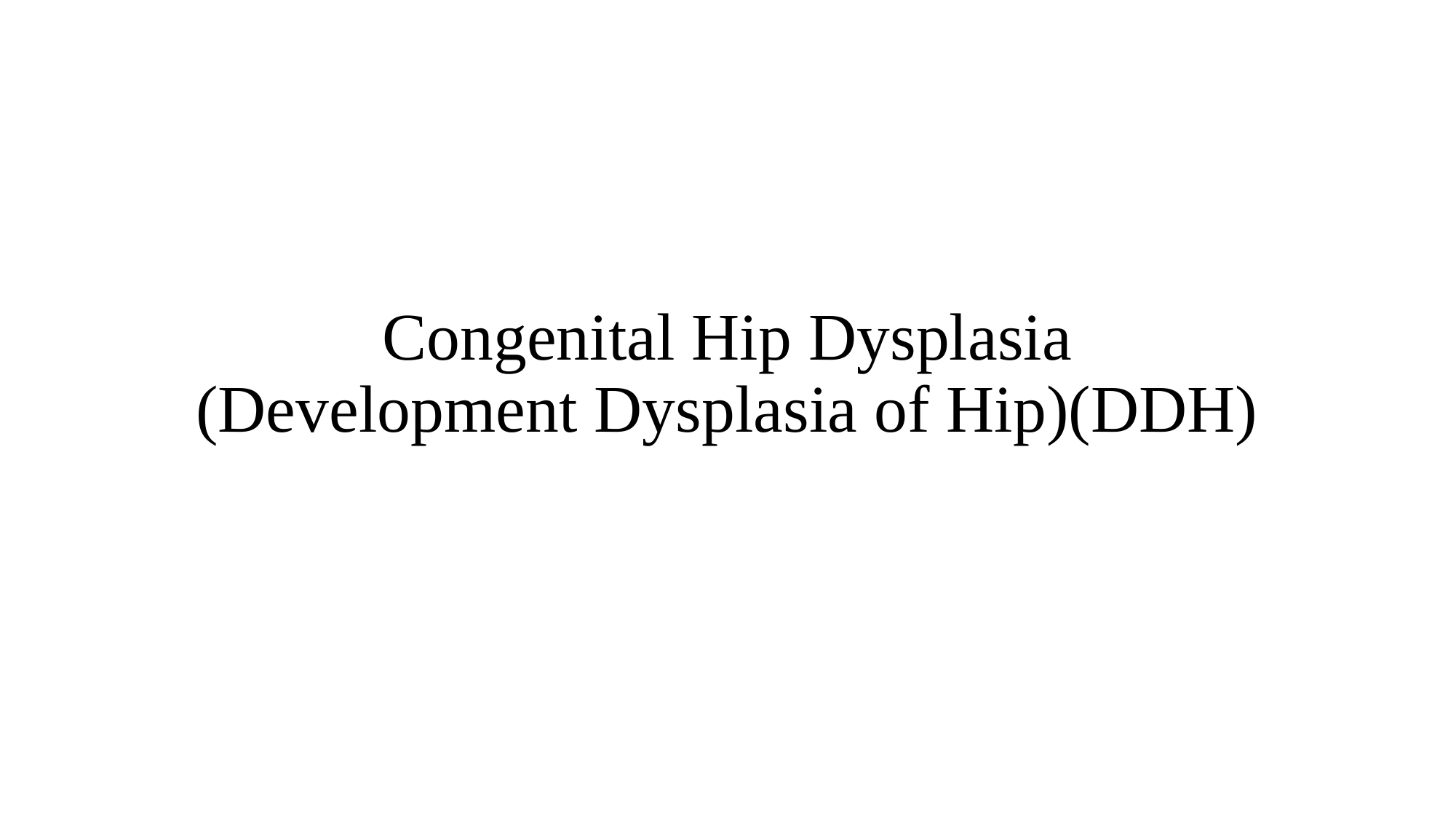

# Congenital Hip Dysplasia (Development Dysplasia of Hip)(DDH)